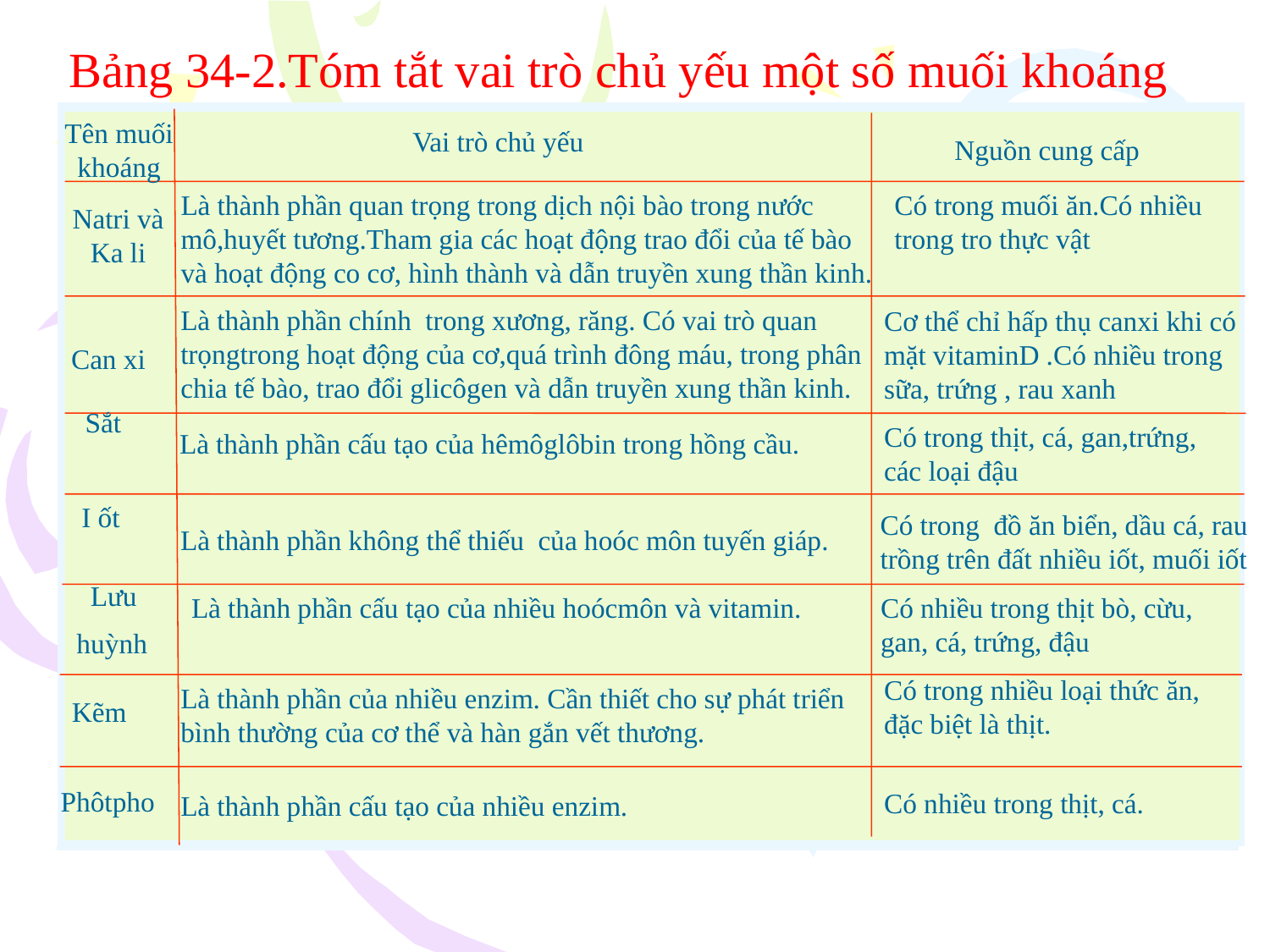

Bảng 34-2.Tóm tắt vai trò chủ yếu một số muối khoáng
Nguồn cung cấp

Tên muối khoáng

Vai trò chủ yếu
Nguồn cung cấp

Là thành phần quan trọng trong dịch nội bào trong nước mô,huyết tương.Tham gia các hoạt động trao đổi của tế bào và hoạt động co cơ, hình thành và dẫn truyền xung thần kinh.
Có trong muối ăn.Có nhiều trong tro thực vật
Natri và Ka li

Là thành phần chính  trong xương, răng. Có vai trò quan trọngtrong hoạt động của cơ,quá trình đông máu, trong phân chia tế bào, trao đổi glicôgen và dẫn truyền xung thần kinh.
Cơ thể chỉ hấp thụ canxi khi có mặt vitaminD .Có nhiều trong sữa, trứng , rau xanh
Can xi
Sắt

Có trong thịt, cá, gan,trứng, các loại đậu
Là thành phần cấu tạo của hêmôglôbin trong hồng cầu.
I ốt

Có trong  đồ ăn biển, dầu cá, rau trồng trên đất nhiều iốt, muối iốt
Là thành phần không thể thiếu  của hoóc môn tuyến giáp.
   Lưu
 huỳnh

Là thành phần cấu tạo của nhiều hoócmôn và vitamin.

Có nhiều trong thịt bò, cừu, gan, cá, trứng, đậu
Có trong nhiều loại thức ăn, đặc biệt là thịt.

Là thành phần của nhiều enzim. Cần thiết cho sự phát triển bình thường của cơ thể và hàn gắn vết thương.

Kẽm

Phôtpho
Có nhiều trong thịt, cá.
Là thành phần cấu tạo của nhiều enzim.